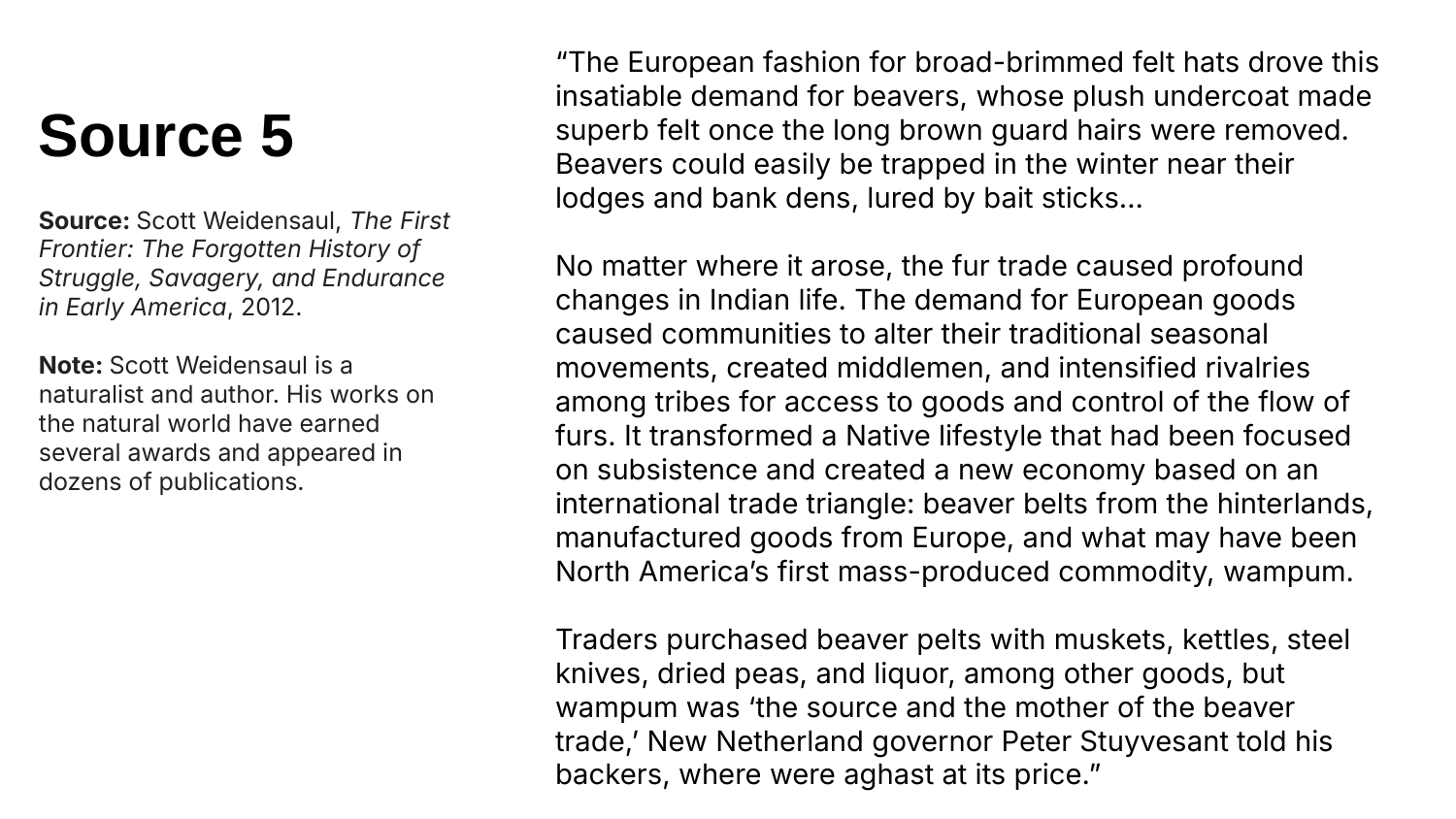

“The European fashion for broad-brimmed felt hats drove this insatiable demand for beavers, whose plush undercoat made superb felt once the long brown guard hairs were removed. Beavers could easily be trapped in the winter near their lodges and bank dens, lured by bait sticks…

No matter where it arose, the fur trade caused profound changes in Indian life. The demand for European goods caused communities to alter their traditional seasonal movements, created middlemen, and intensified rivalries among tribes for access to goods and control of the flow of furs. It transformed a Native lifestyle that had been focused on subsistence and created a new economy based on an international trade triangle: beaver belts from the hinterlands, manufactured goods from Europe, and what may have been North America’s first mass-produced commodity, wampum.

Traders purchased beaver pelts with muskets, kettles, steel knives, dried peas, and liquor, among other goods, but wampum was ‘the source and the mother of the beaver trade,’ New Netherland governor Peter Stuyvesant told his backers, where were aghast at its price.”
Source 5

Source: Scott Weidensaul, The First Frontier: The Forgotten History of Struggle, Savagery, and Endurance in Early America, 2012.

Note: Scott Weidensaul is a naturalist and author. His works on the natural world have earned several awards and appeared in dozens of publications.